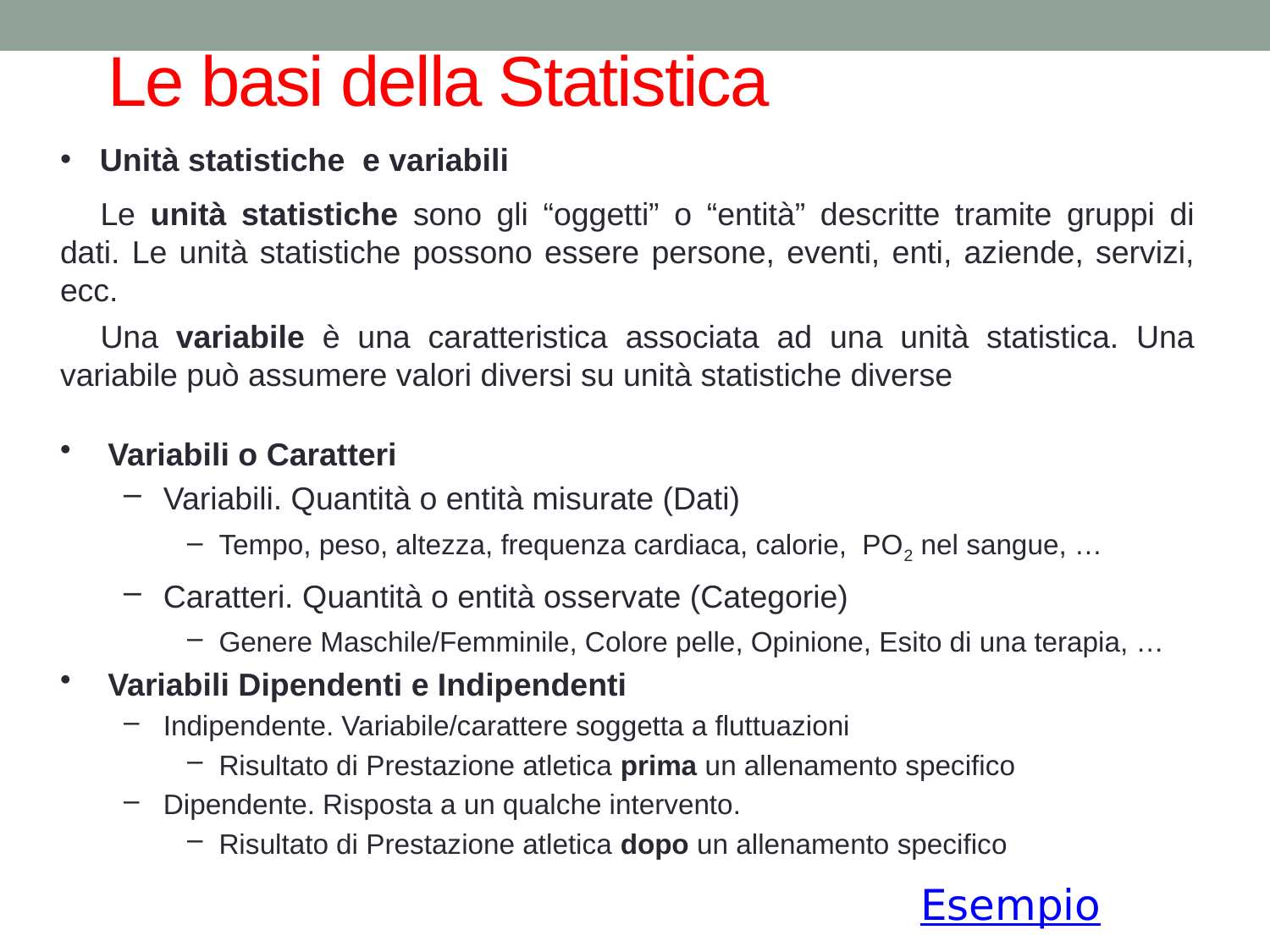

# Le basi della Statistica
Unità statistiche  e variabili
Le unità statistiche sono gli “oggetti” o “entità” descritte tramite gruppi di dati. Le unità statistiche possono essere persone, eventi, enti, aziende, servizi, ecc.
Una variabile è una caratteristica associata ad una unità statistica. Una variabile può assumere valori diversi su unità statistiche diverse
Variabili o Caratteri
Variabili. Quantità o entità misurate (Dati)
Tempo, peso, altezza, frequenza cardiaca, calorie,  PO2 nel sangue, …
Caratteri. Quantità o entità osservate (Categorie)
Genere Maschile/Femminile, Colore pelle, Opinione, Esito di una terapia, …
Variabili Dipendenti e Indipendenti
Indipendente. Variabile/carattere soggetta a fluttuazioni
Risultato di Prestazione atletica prima un allenamento specifico
Dipendente. Risposta a un qualche intervento.
Risultato di Prestazione atletica dopo un allenamento specifico
Esempio